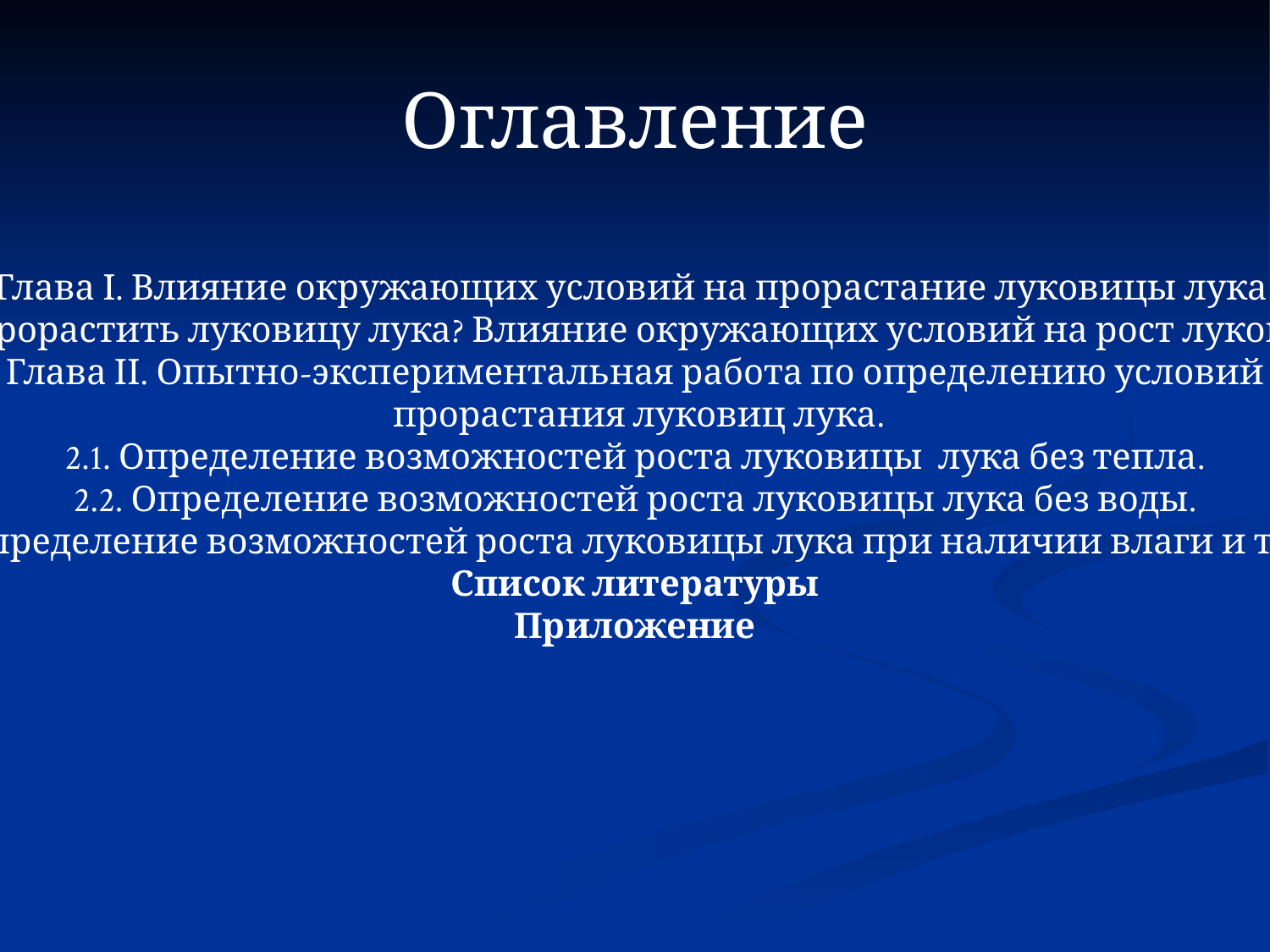

# Оглавление

Глава І. Влияние окружающих условий на прорастание луковицы лука.
Как прорастить луковицу лука? Влияние окружающих условий на рост луковицы.
Глава ІІ. Опытно-экспериментальная работа по определению условий
 прорастания луковиц лука.
2.1. Определение возможностей роста луковицы  лука без тепла.
2.2. Определение возможностей роста луковицы лука без воды.
2.3. Определение возможностей роста луковицы лука при наличии влаги и тепла.
Список литературы
Приложение